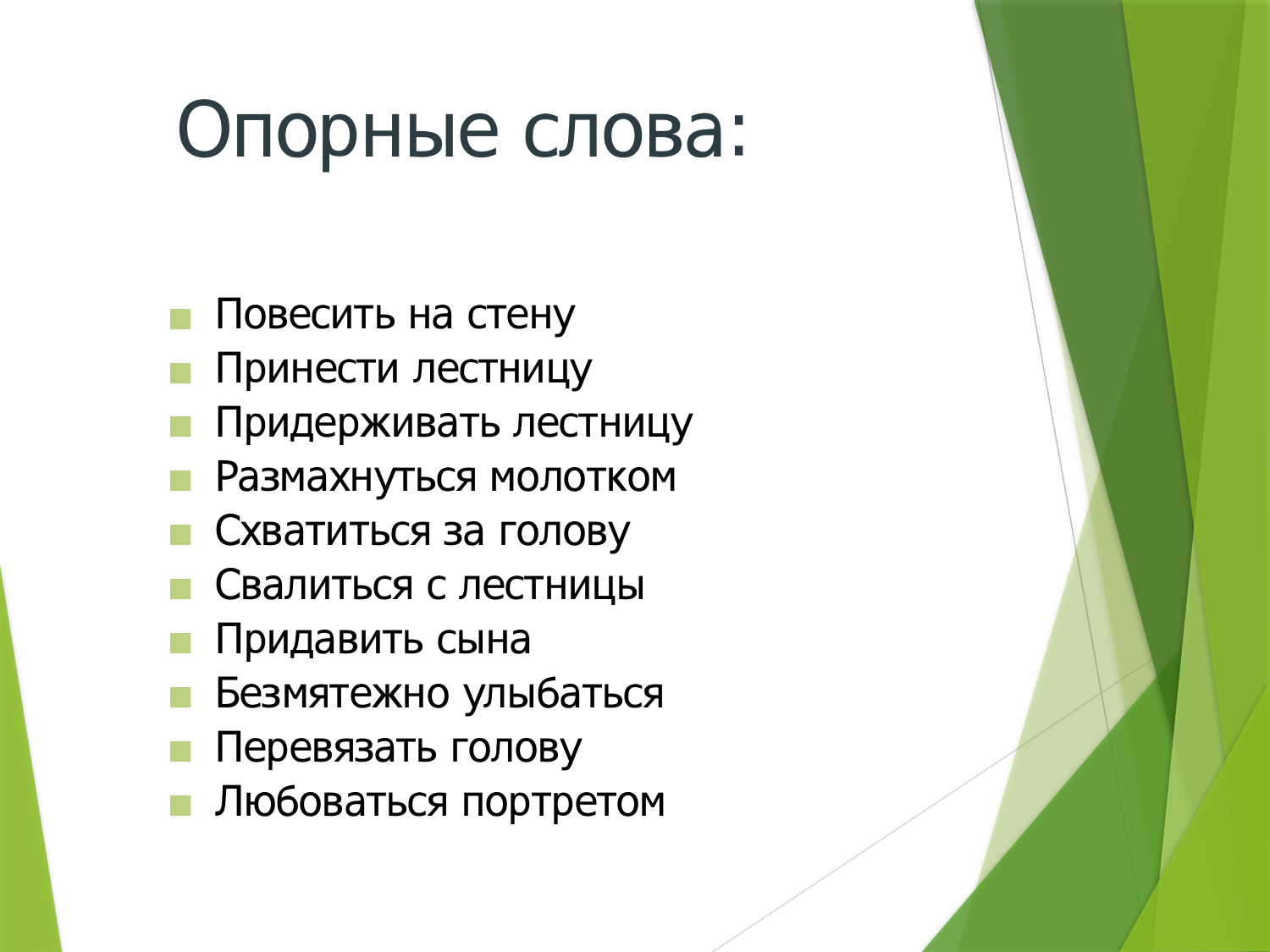

# Опорные слова:
Повесить на стену
Принести лестницу
Придерживать лестницу
Размахнуться молотком
Схватиться за голову
Свалиться с лестницы
Придавить сына
Безмятежно улыбаться
Перевязать голову
Любоваться портретом